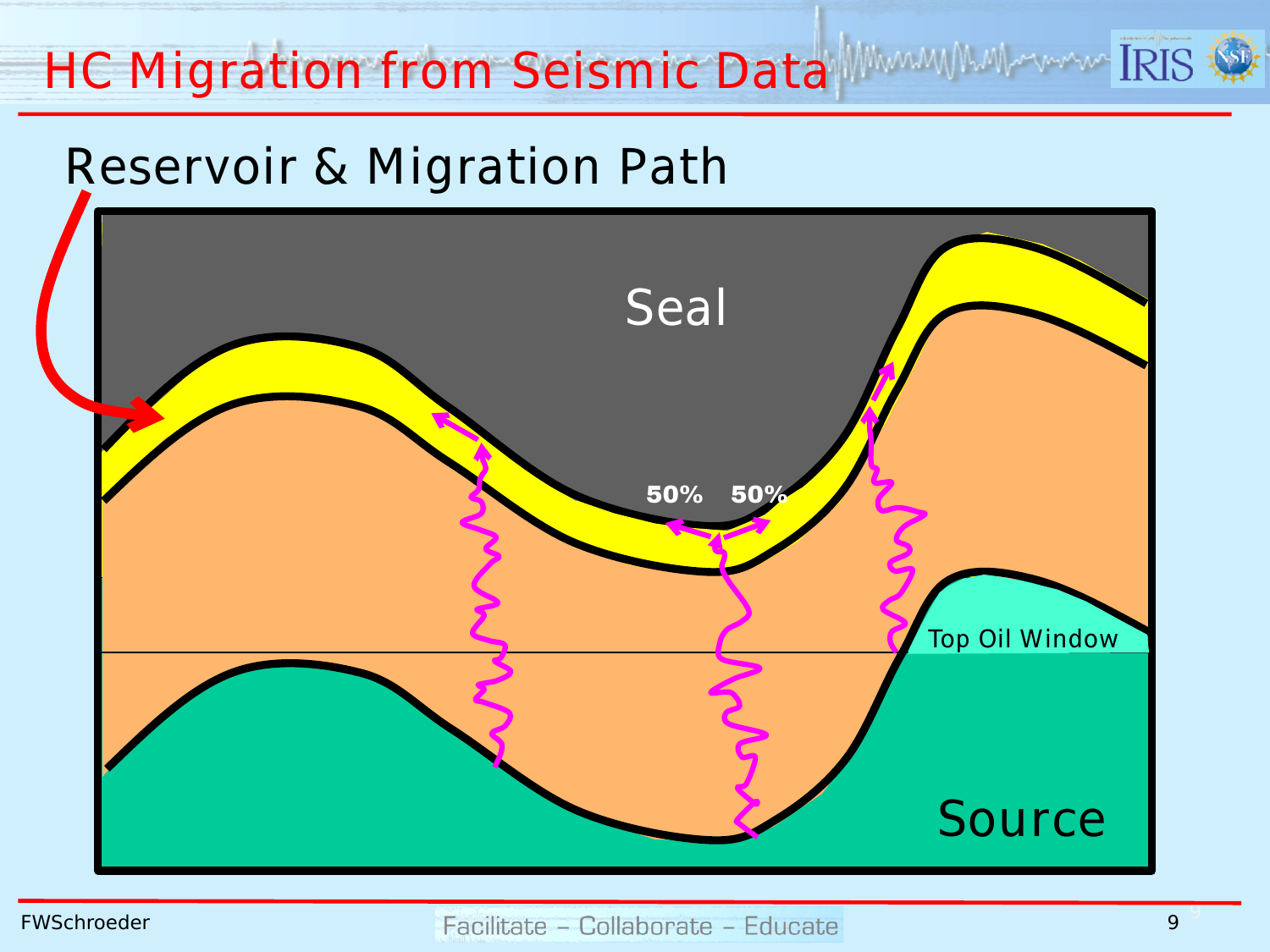

# HC Migration from Seismic Data
Reservoir & Migration Path

Seal

Source

50%
50%

Top Oil Window